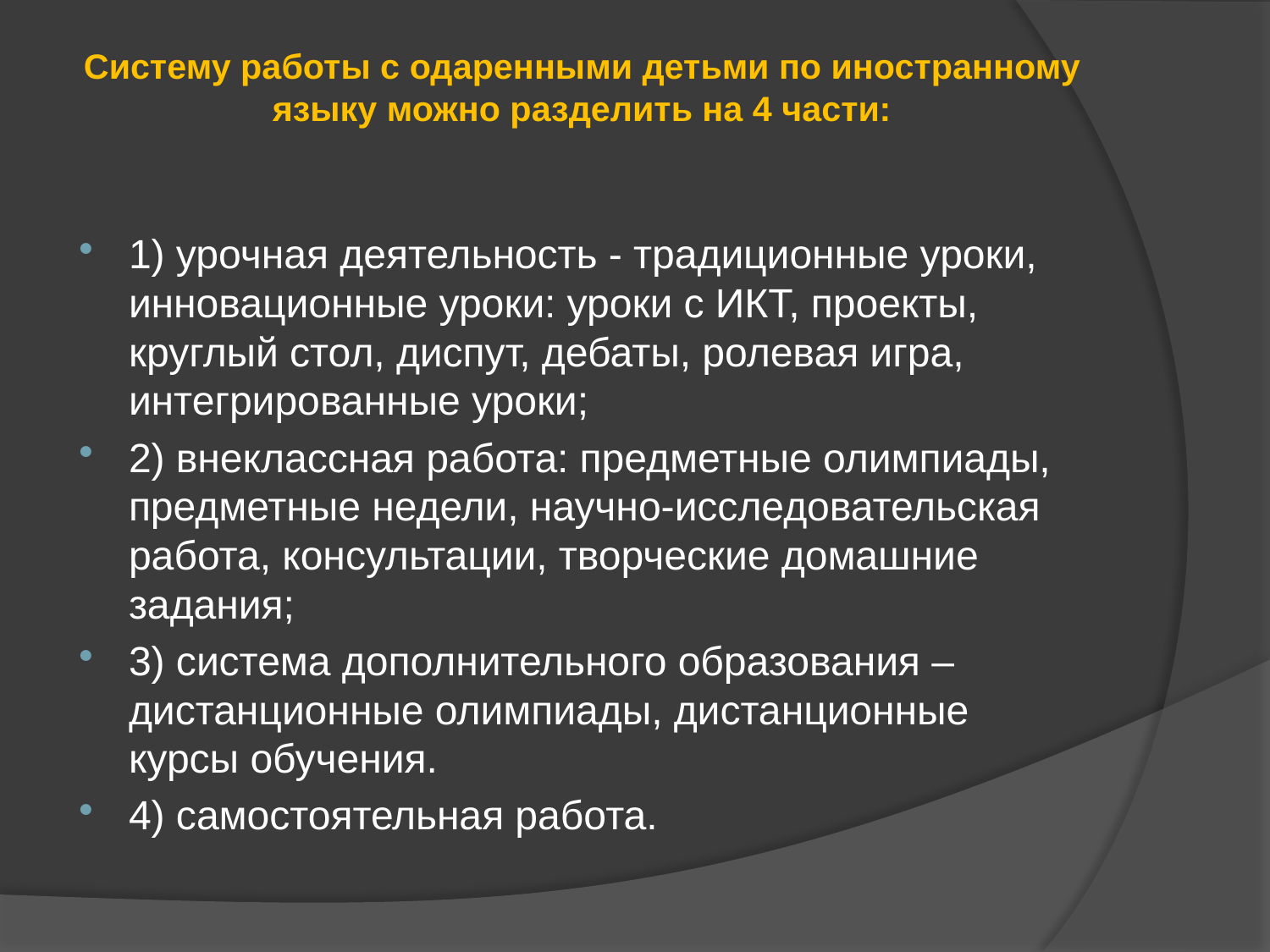

# Систему работы с одаренными детьми по иностранному языку можно разделить на 4 части:
1) урочная деятельность - традиционные уроки, инновационные уроки: уроки с ИКТ, проекты, круглый стол, диспут, дебаты, ролевая игра, интегрированные уроки;
2) внеклассная работа: предметные олимпиады, предметные недели, научно-исследовательская работа, консультации, творческие домашние задания;
3) система дополнительного образования – дистанционные олимпиады, дистанционные курсы обучения.
4) самостоятельная работа.